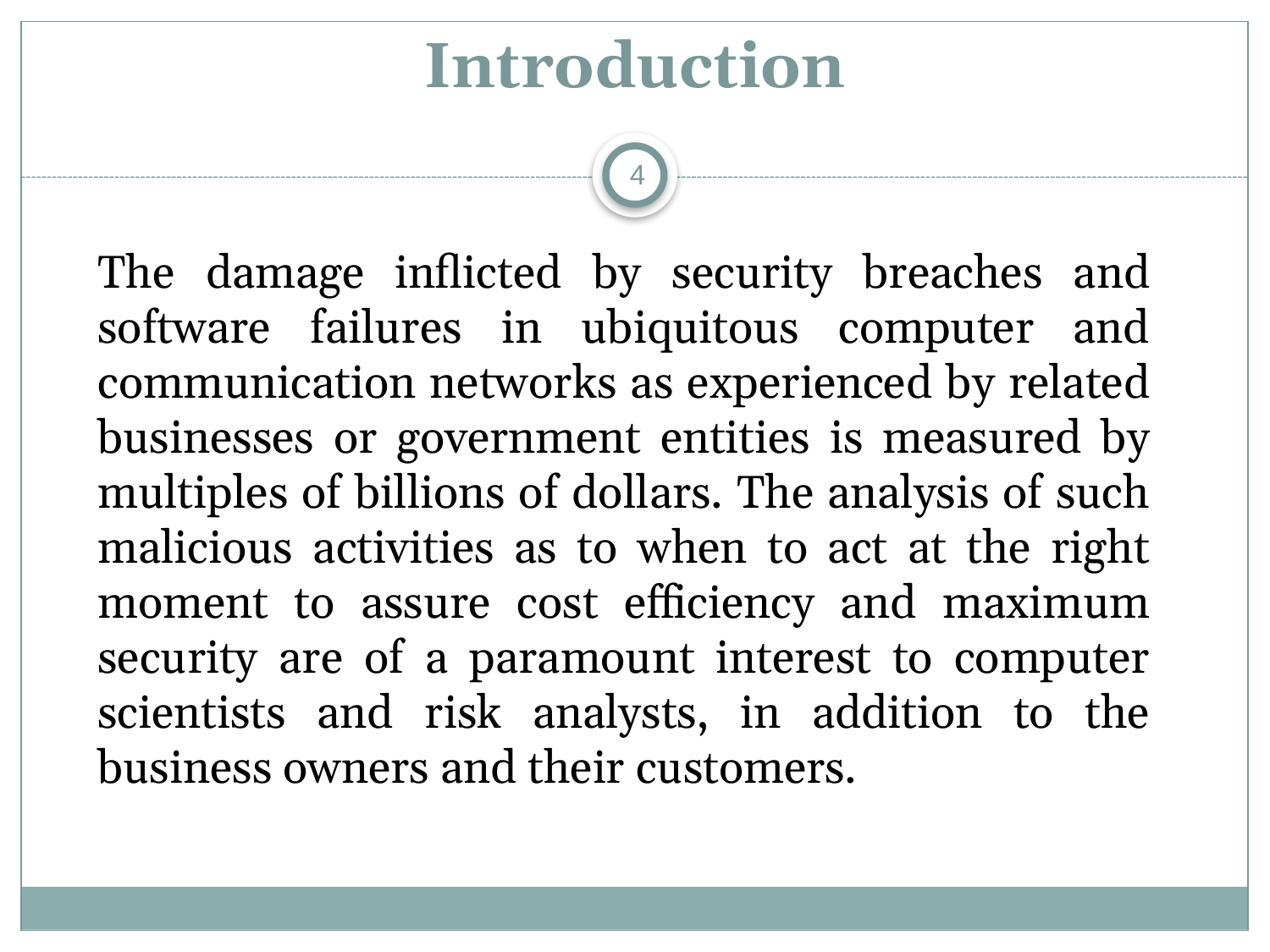

# Introduction
4
The damage inflicted by security breaches and software failures in ubiquitous computer and communication networks as experienced by related businesses or government entities is measured by multiples of billions of dollars. The analysis of such malicious activities as to when to act at the right moment to assure cost efficiency and maximum security are of a paramount interest to computer scientists and risk analysts, in addition to the business owners and their customers.